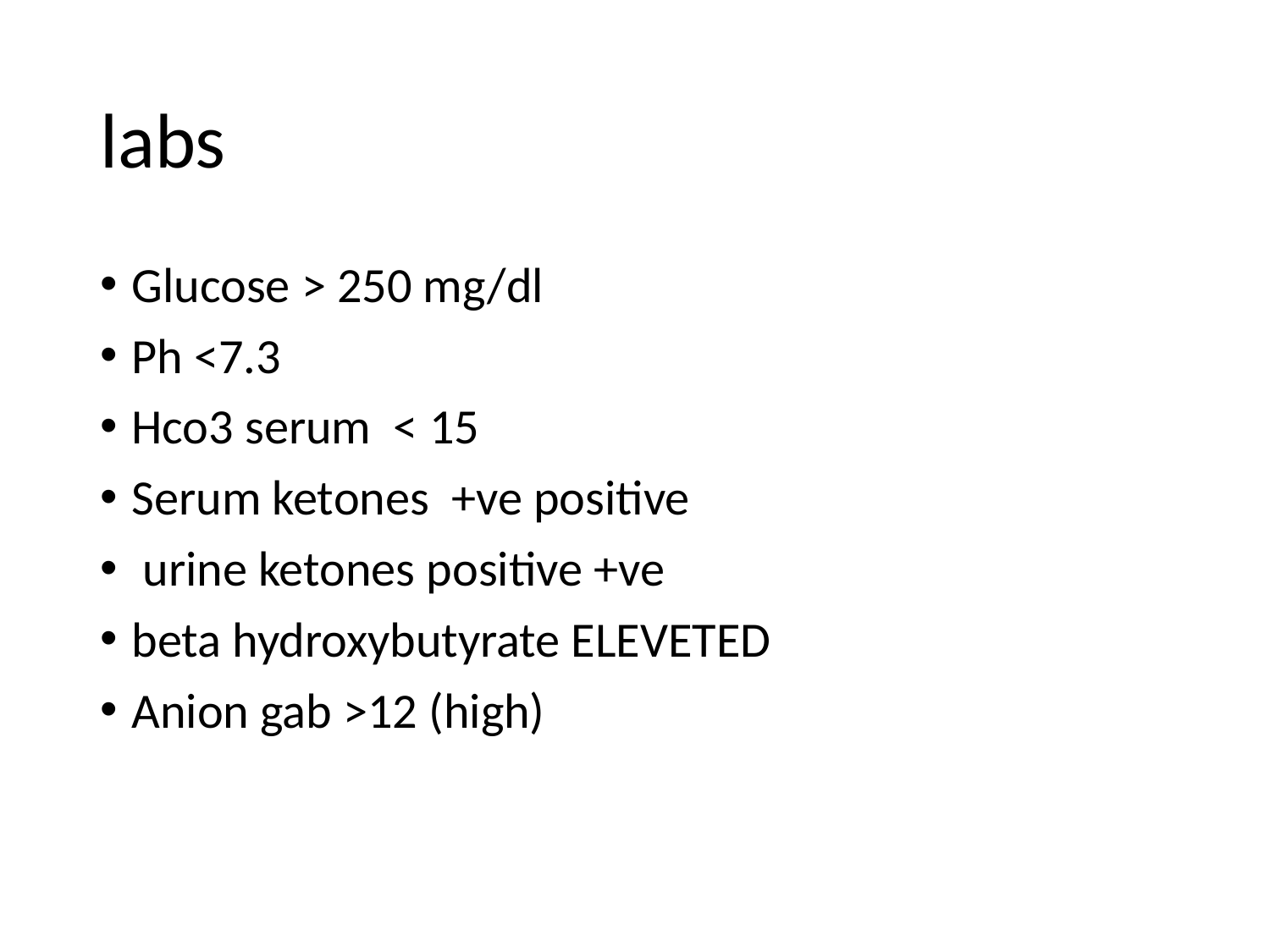

# labs
Glucose > 250 mg/dl
Ph <7.3
Hco3 serum  < 15
Serum ketones  +ve positive
 urine ketones positive +ve
beta hydroxybutyrate ELEVETED
Anion gab >12 (high)